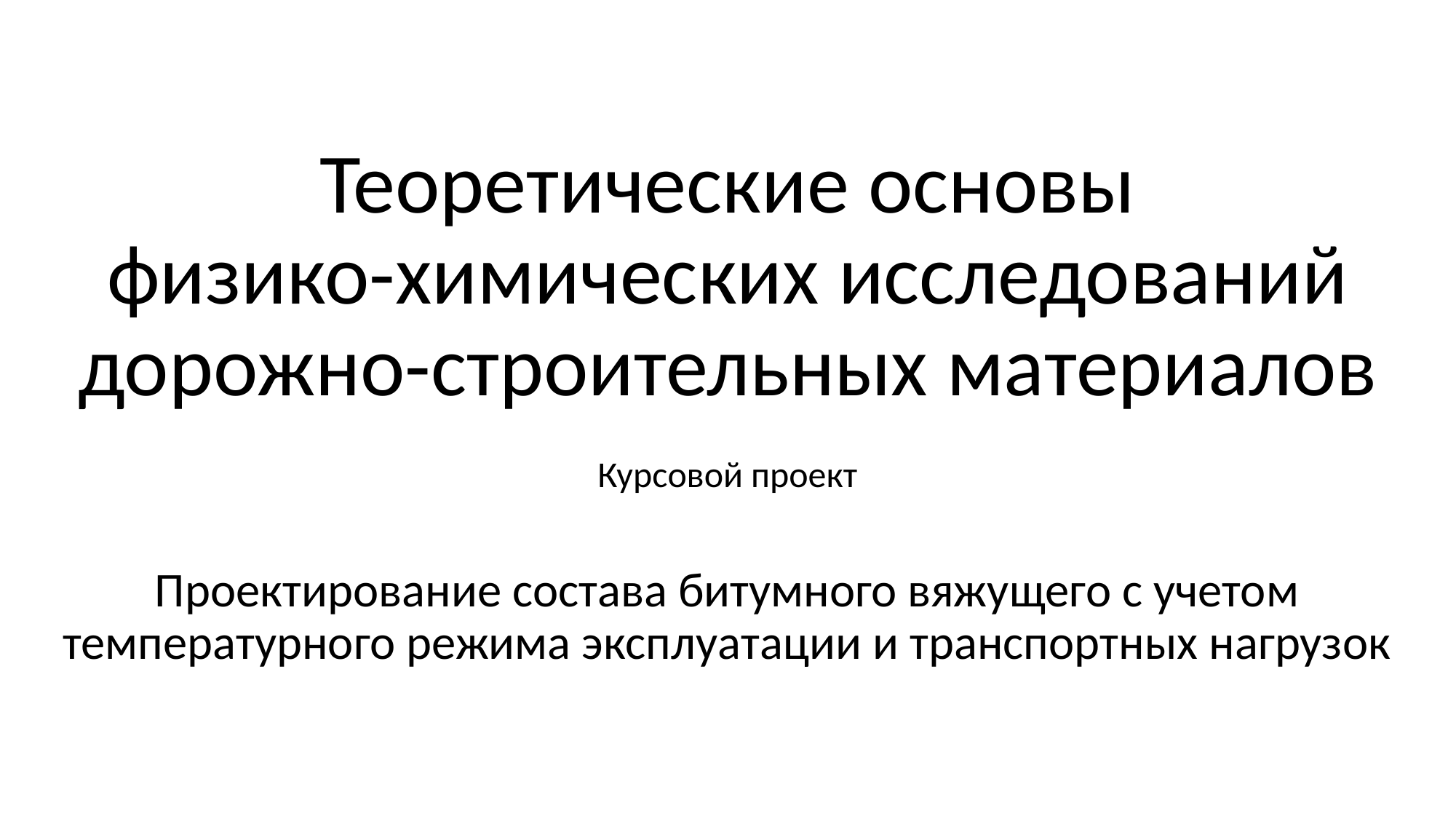

# Теоретические основы физико-химических исследований дорожно-строительных материалов

Курсовой проект

Проектирование состава битумного вяжущего с учетом температурного режима эксплуатации и транспортных нагрузок